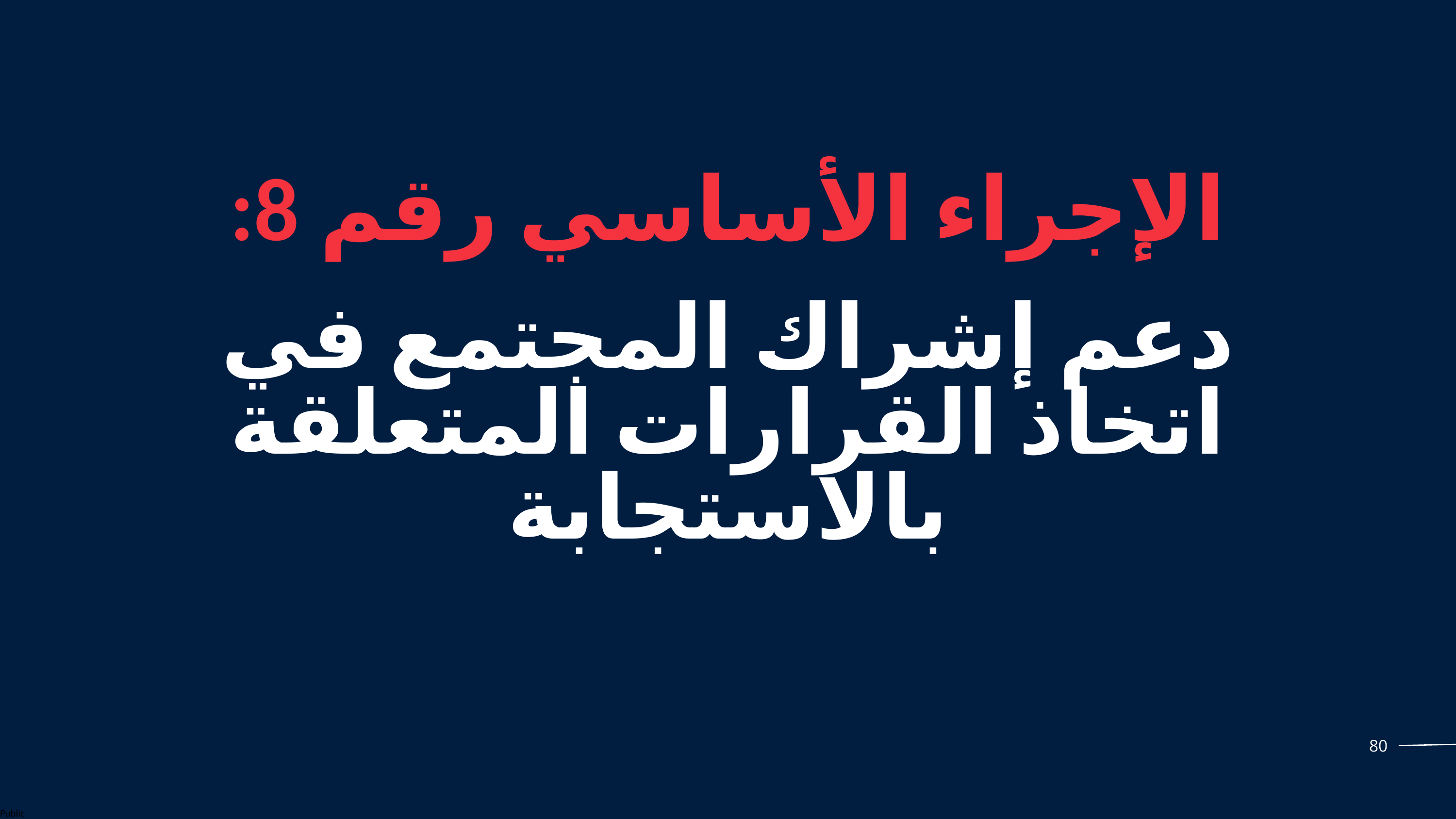

الإجراء الأساسي رقم 8:

دعم إشراك المجتمع في اتخاذ القرارات المتعلقة بالاستجابة